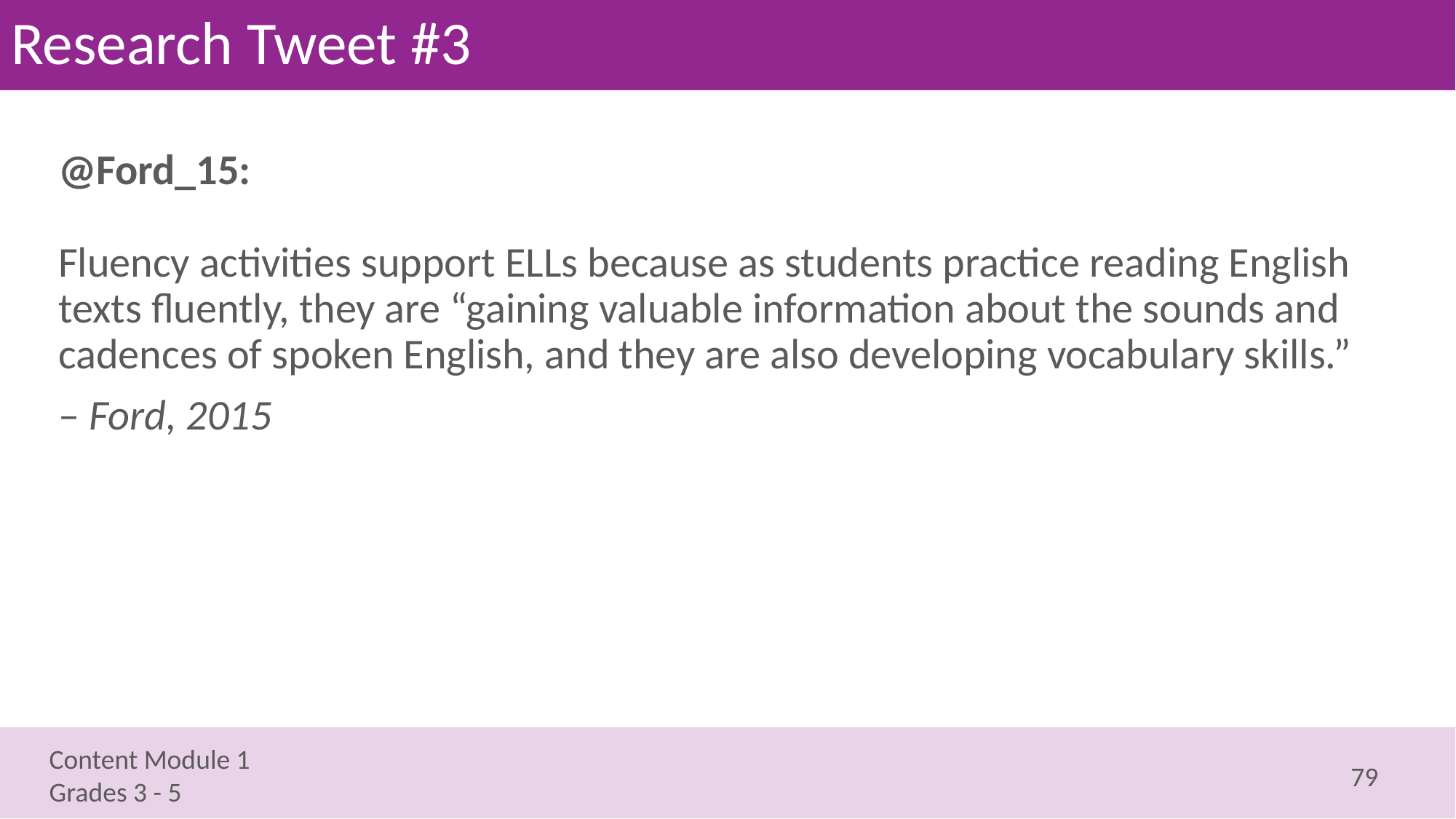

# Research Tweet #3
@Ford_15:

Fluency activities support ELLs because as students practice reading English texts fluently, they are “gaining valuable information about the sounds and cadences of spoken English, and they are also developing vocabulary skills.”
– Ford, 2015
79